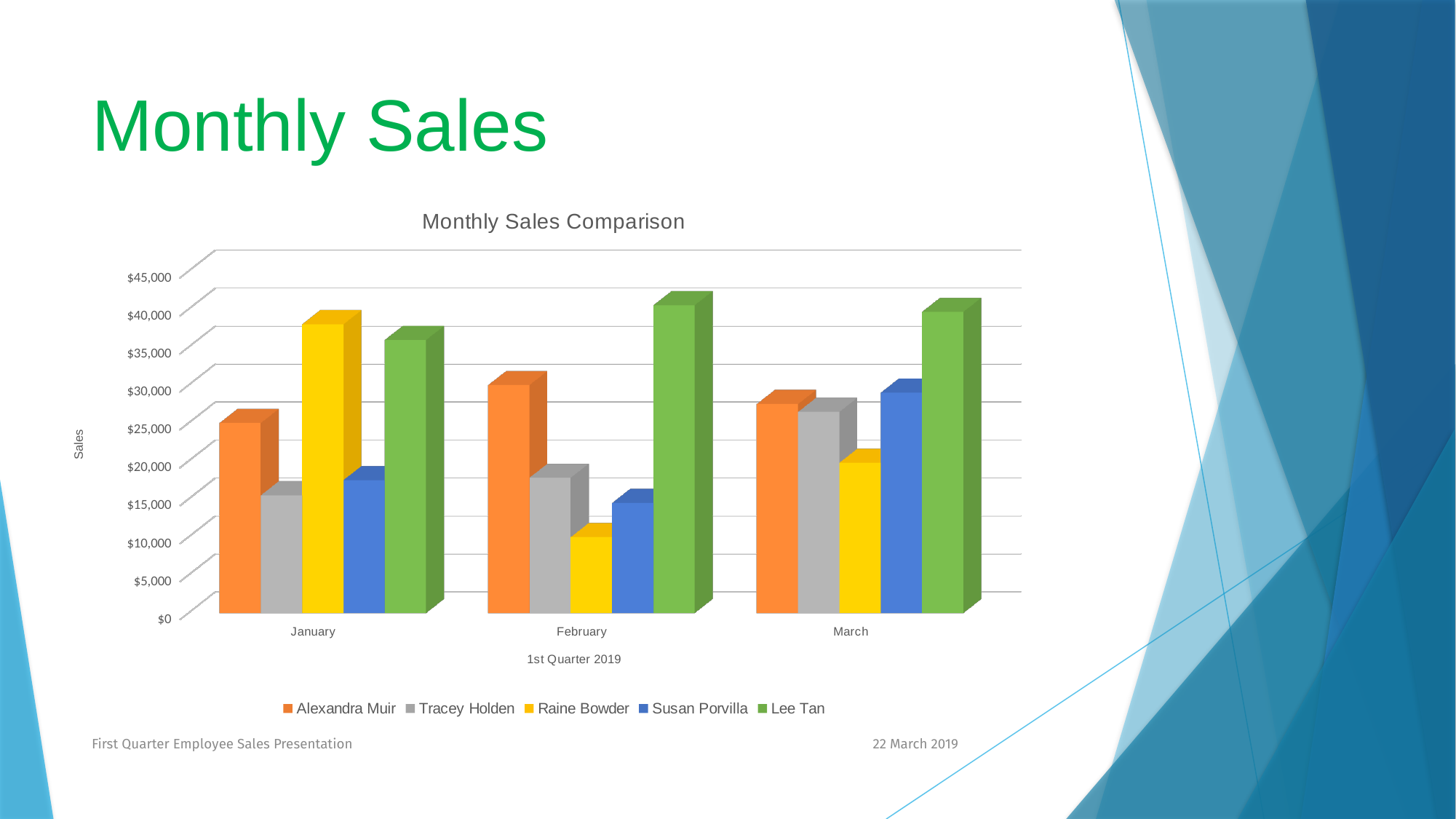

# Monthly Sales

[unsupported chart]

First Quarter Employee Sales Presentation
22 March 2019